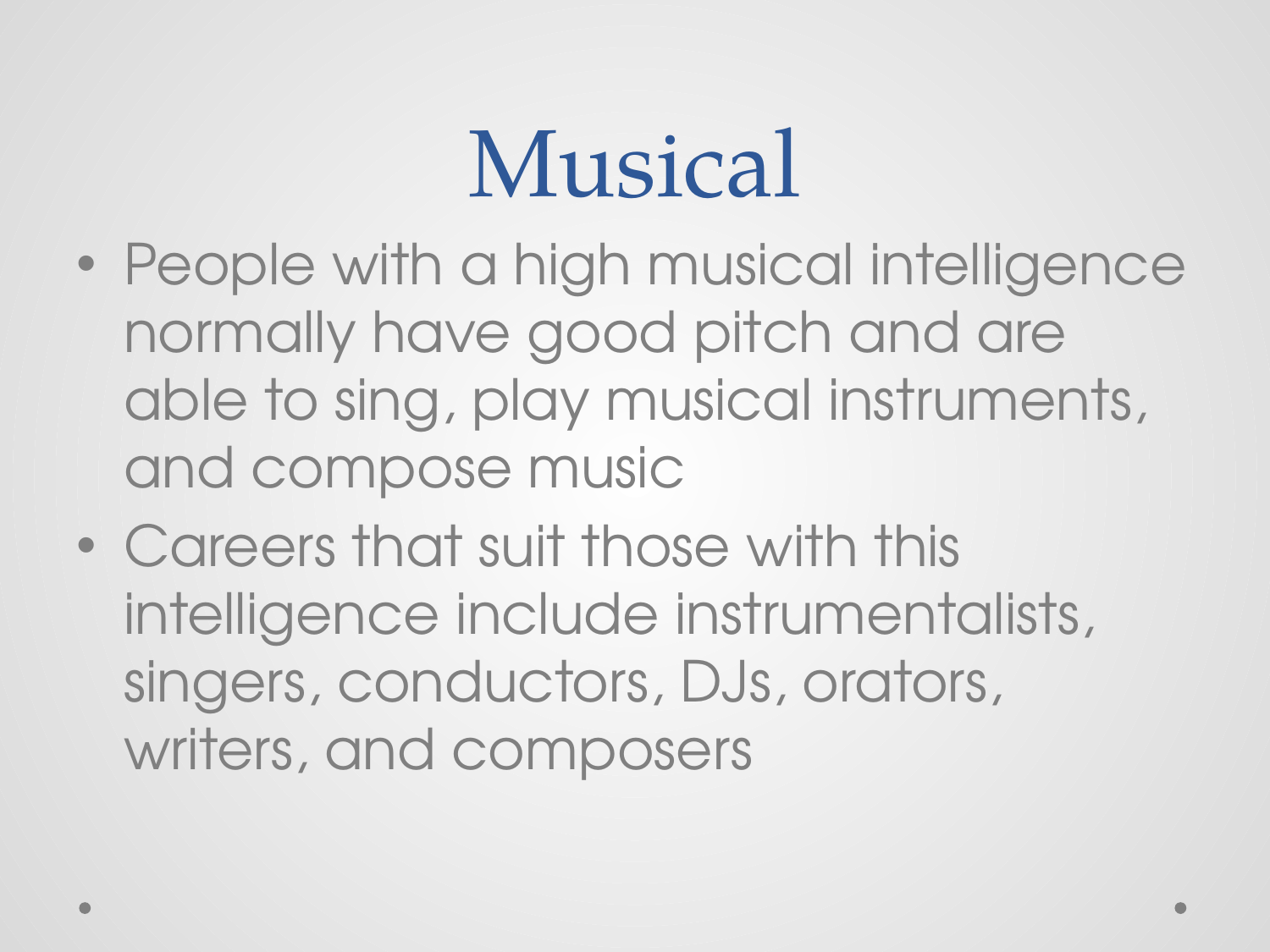

# Musical
People with a high musical intelligence normally have good pitch and are able to sing, play musical instruments, and compose music
Careers that suit those with this intelligence include instrumentalists, singers, conductors, DJs, orators, writers, and composers